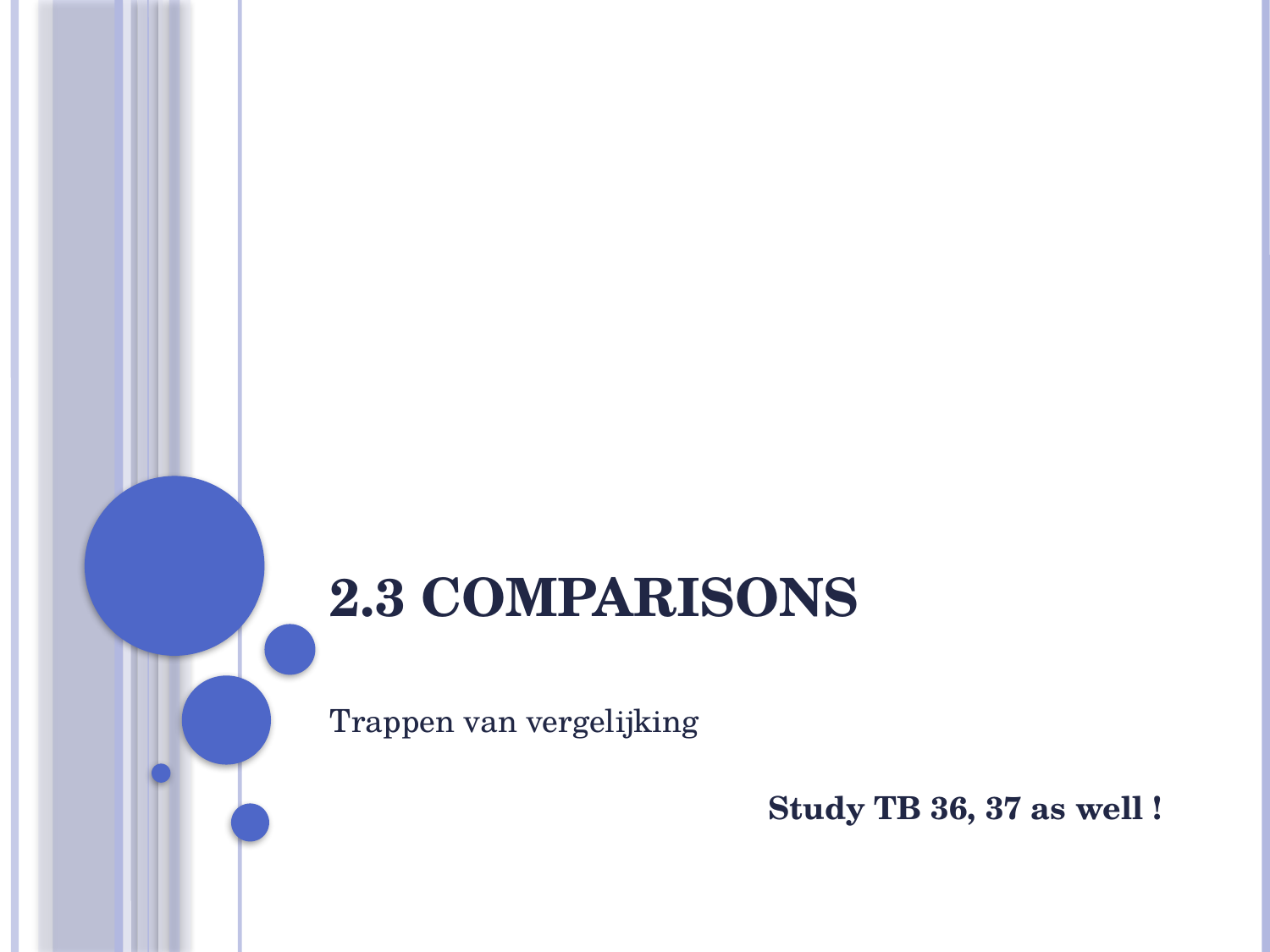

# 2.3 Comparisons
Trappen van vergelijking
Study TB 36, 37 as well !